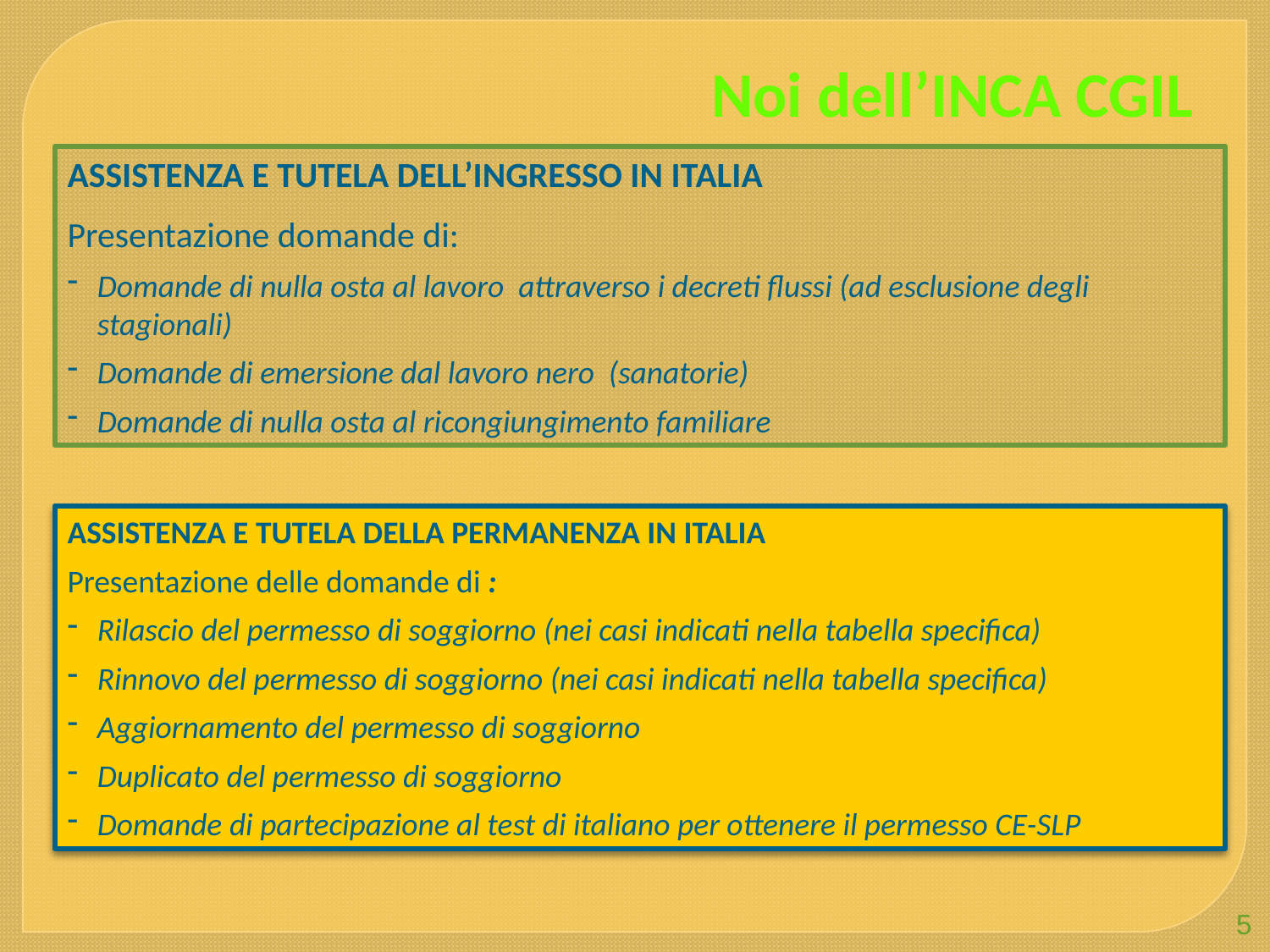

Noi dell’INCA CGIL
ASSISTENZA E TUTELA DELL’INGRESSO IN ITALIA
Presentazione domande di:
Domande di nulla osta al lavoro  attraverso i decreti flussi (ad esclusione degli stagionali)
Domande di emersione dal lavoro nero  (sanatorie)
Domande di nulla osta al ricongiungimento familiare
ASSISTENZA E TUTELA DELLA PERMANENZA IN ITALIA
Presentazione delle domande di :
Rilascio del permesso di soggiorno (nei casi indicati nella tabella specifica)
Rinnovo del permesso di soggiorno (nei casi indicati nella tabella specifica)
Aggiornamento del permesso di soggiorno
Duplicato del permesso di soggiorno
Domande di partecipazione al test di italiano per ottenere il permesso CE-SLP
5